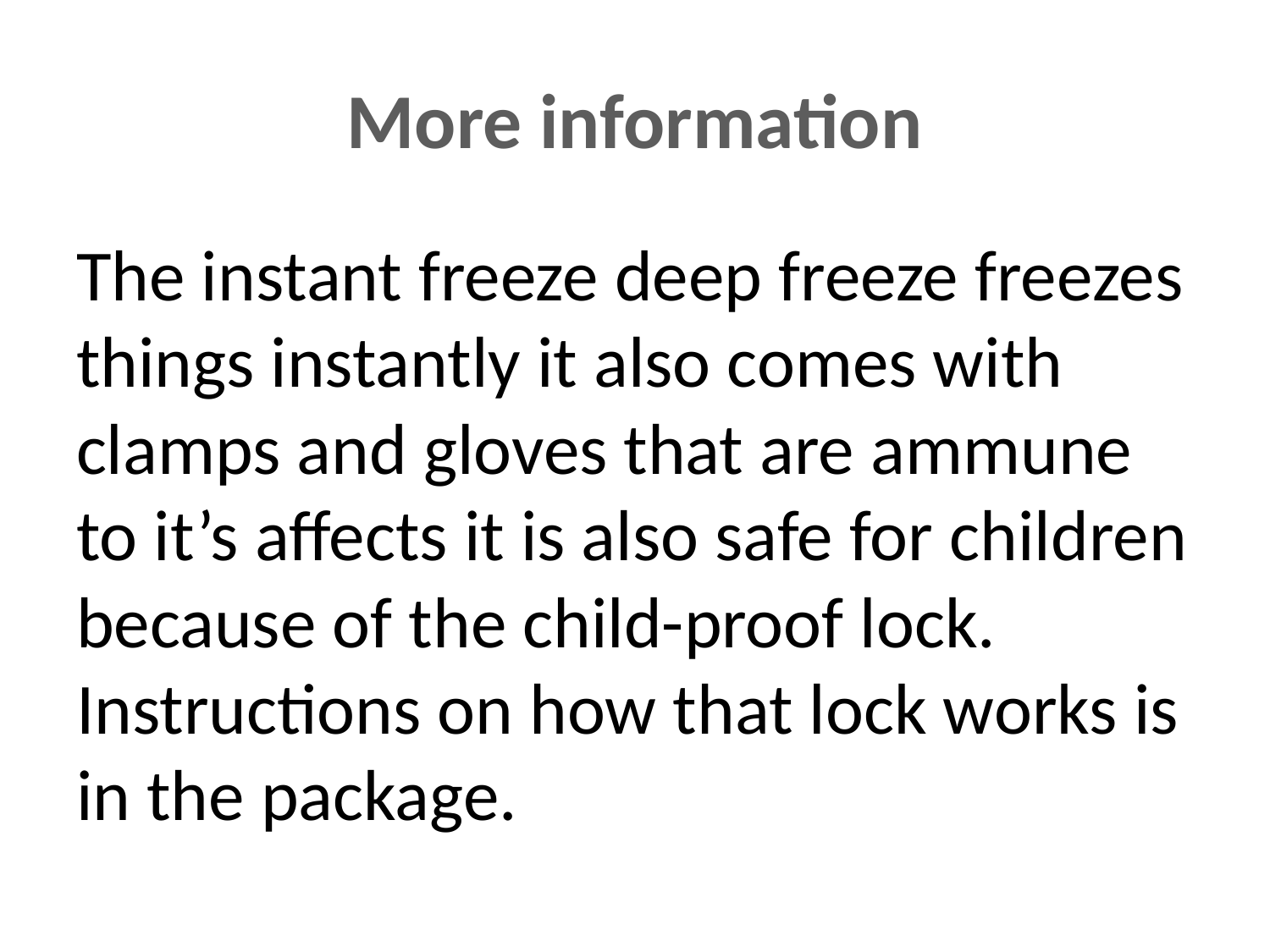

# More information
The instant freeze deep freeze freezes things instantly it also comes with clamps and gloves that are ammune to it’s affects it is also safe for children because of the child-proof lock. Instructions on how that lock works is in the package.